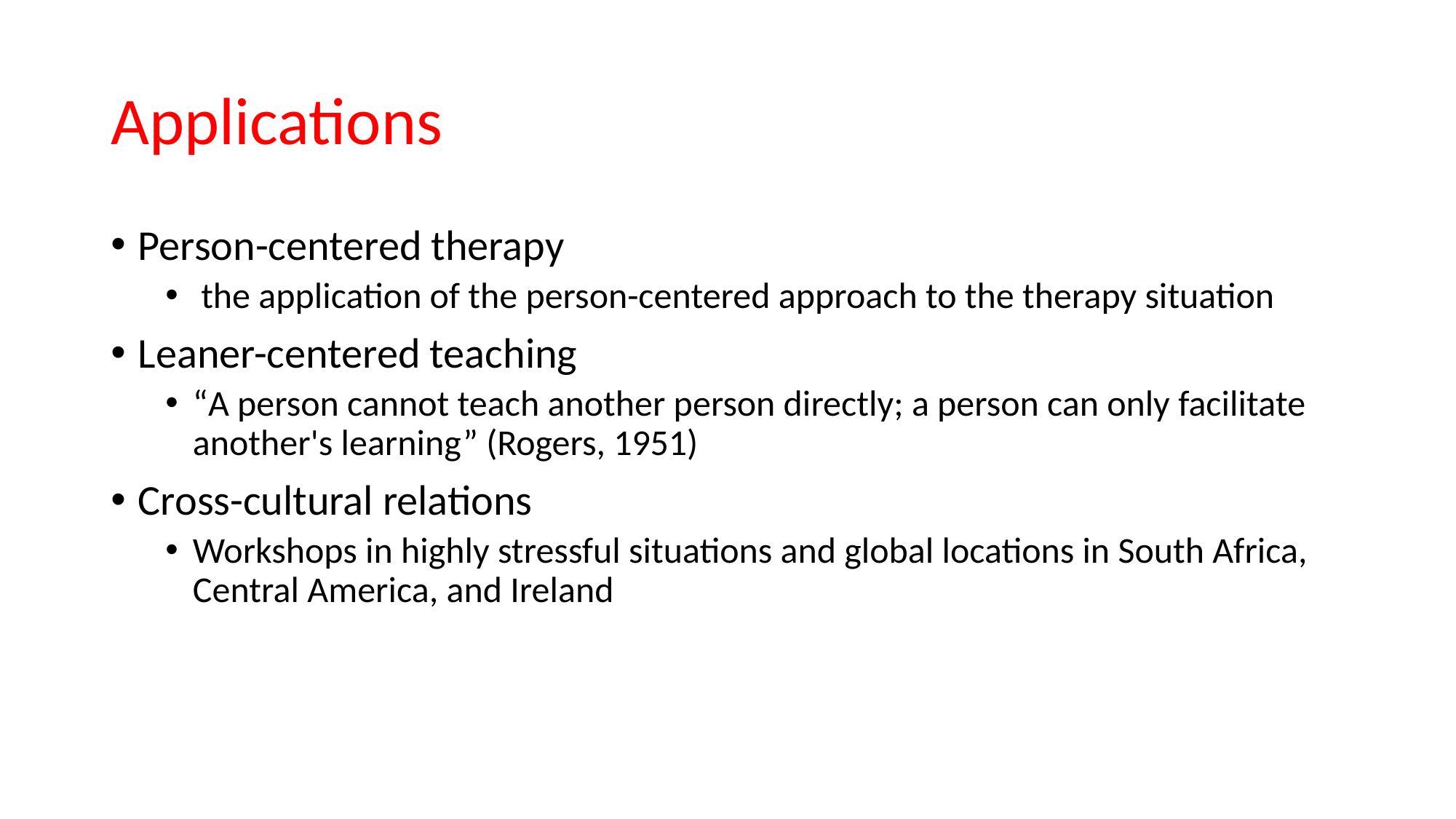

# Applications
Person-centered therapy
 the application of the person-centered approach to the therapy situation
Leaner-centered teaching
“A person cannot teach another person directly; a person can only facilitate another's learning” (Rogers, 1951)
Cross-cultural relations
Workshops in highly stressful situations and global locations in South Africa, Central America, and Ireland